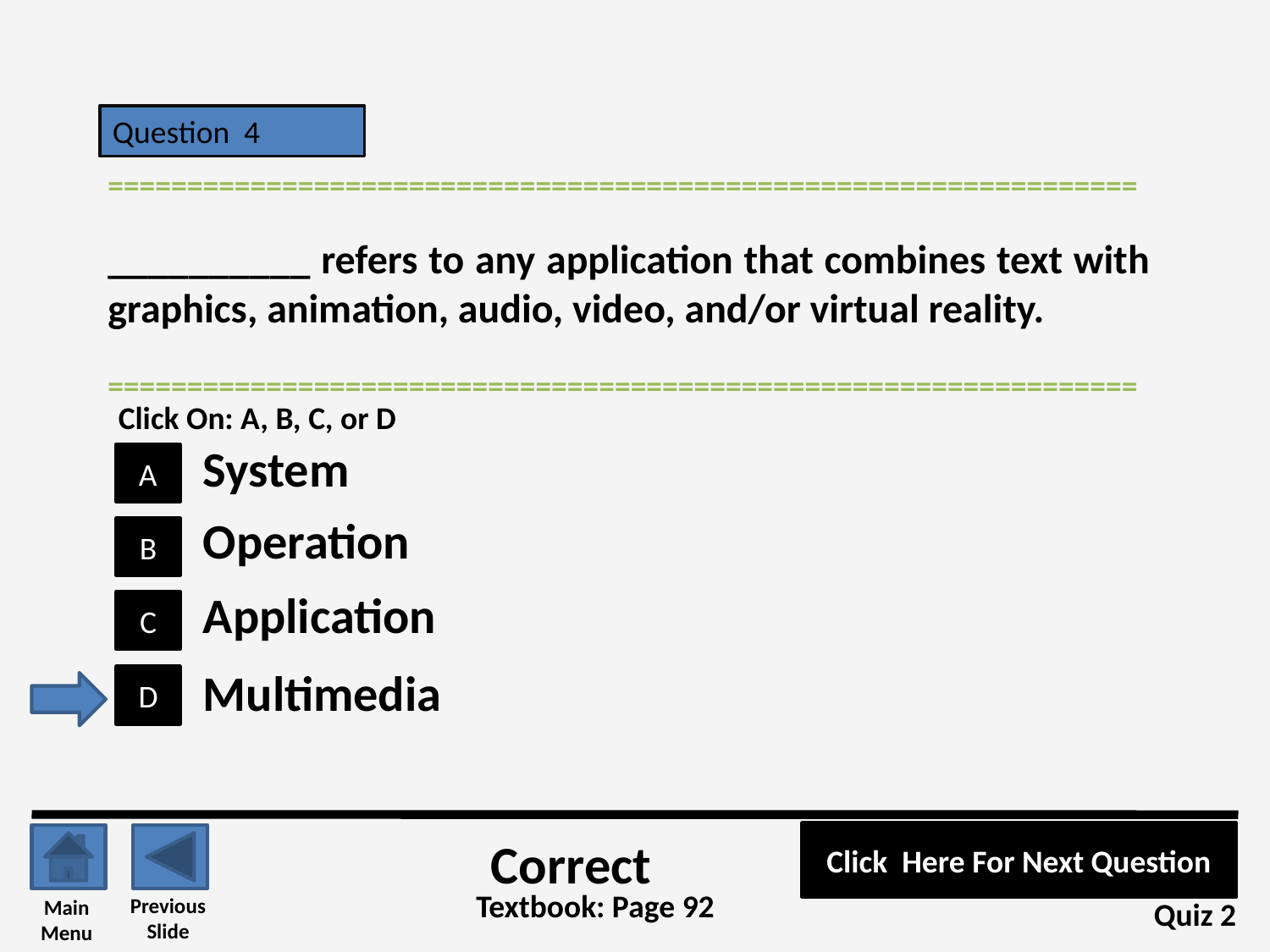

Question  4
=================================================================
__________ refers to any application that combines text with graphics, animation, audio, video, and/or virtual reality.
=================================================================
Click On: A, B, C, or D
System
A
Operation
B
Application
C
Multimedia
D

Click  Here For Next Question

Correct
Textbook: Page 92
Previous
Slide
Main
Menu
Quiz 2